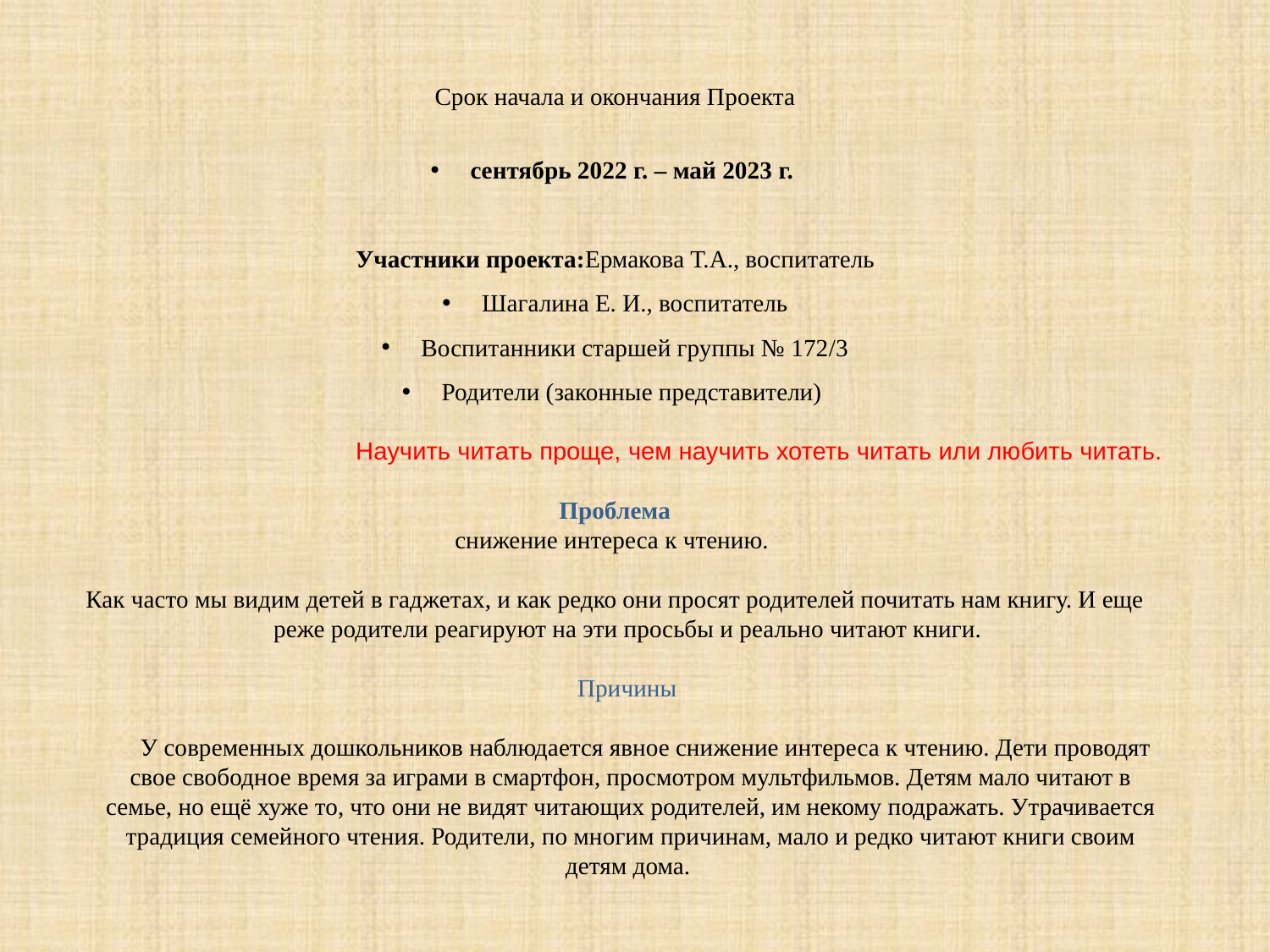

Срок начала и окончания Проекта

сентябрь 2022 г. – май 2023 г.

Участники проекта:Ермакова Т.А., воспитатель
Шагалина Е. И., воспитатель
Воспитанники старшей группы № 172/3
Родители (законные представители)

Научить читать проще, чем научить хотеть читать или любить читать.

Проблема
снижение интереса к чтению.

Как часто мы видим детей в гаджетах, и как редко они просят родителей почитать нам книгу. И еще реже родители реагируют на эти просьбы и реально читают книги.

    Причины

          У современных дошкольников наблюдается явное снижение интереса к чтению. Дети проводят свое свободное время за играми в смартфон, просмотром мультфильмов. Детям мало читают в семье, но ещё хуже то, что они не видят читающих родителей, им некому подражать. Утрачивается традиция семейного чтения. Родители, по многим причинам, мало и редко читают книги своим детям дома.